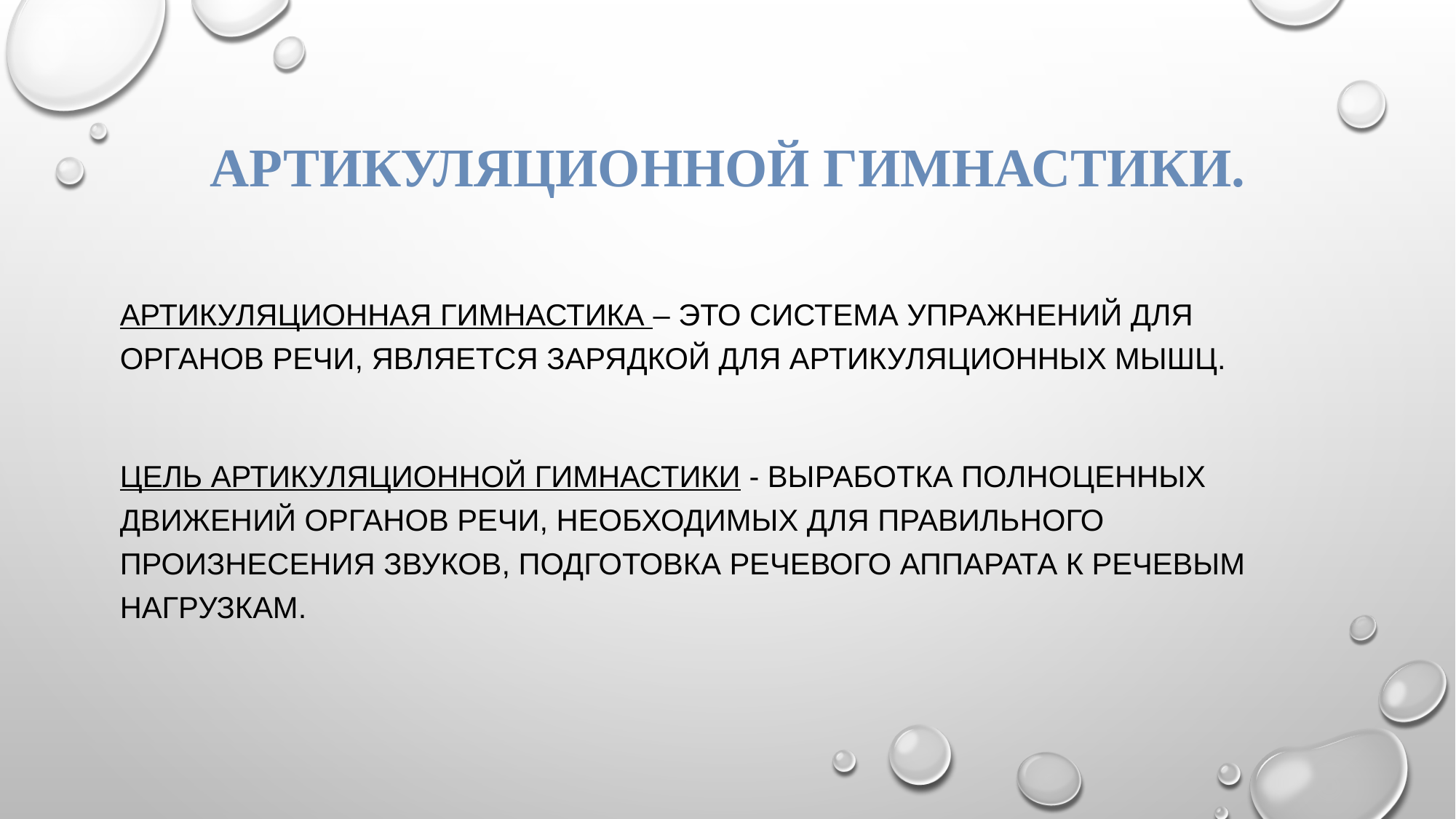

# артикуляционной гимнастики.
Артикуляционная гимнастика – это система упражнений для органов речи, является зарядкой для артикуляционных мышц.

Цель артикуляционной гимнастики - выработка полноценных движений органов речи, необходимых для правильного произнесения звуков, подготовка речевого аппарата к речевым нагрузкам.